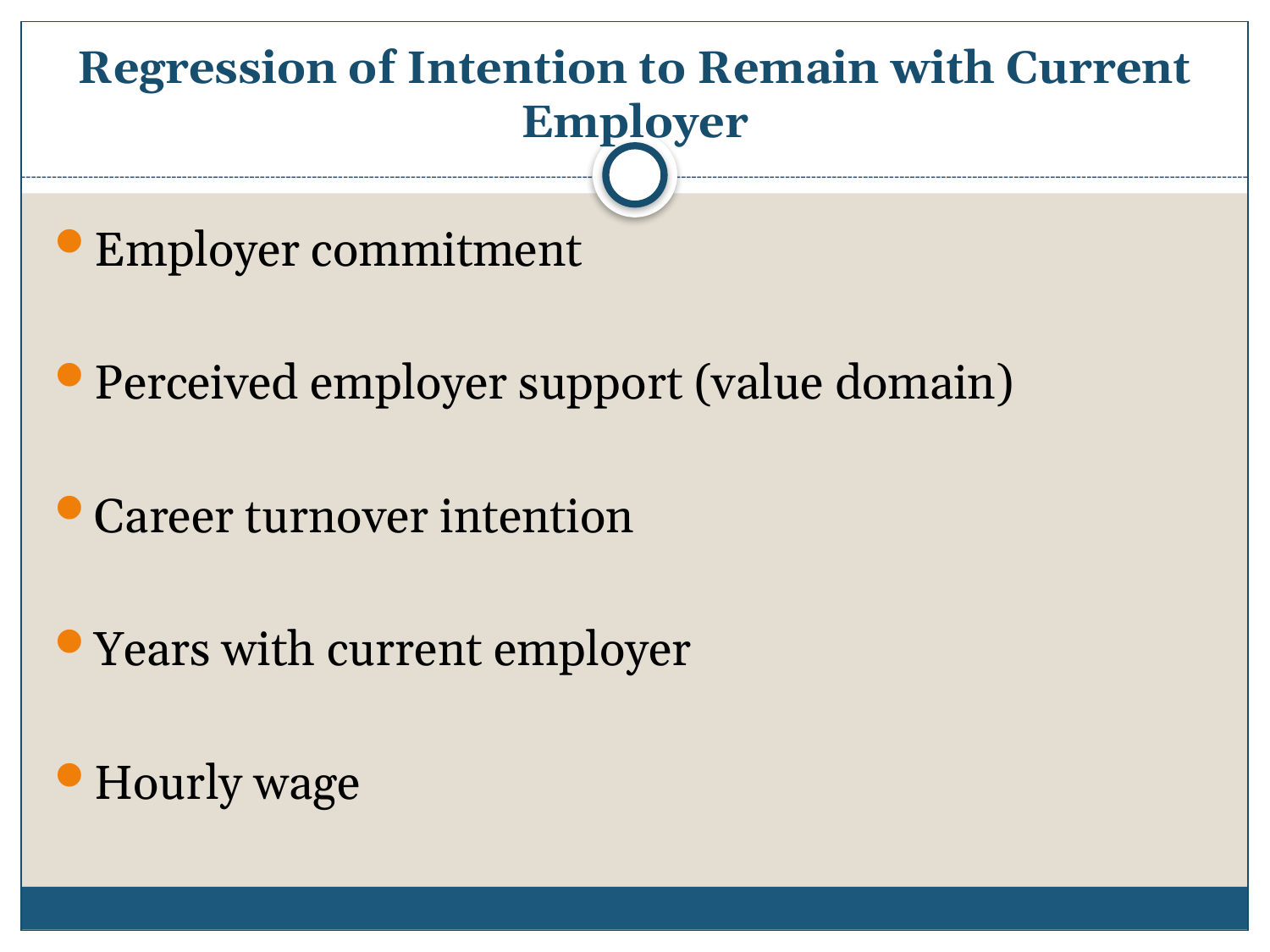

# Regression of Intention to Remain with Current Employer
Employer commitment

Perceived employer support (value domain)

Career turnover intention

Years with current employer

Hourly wage